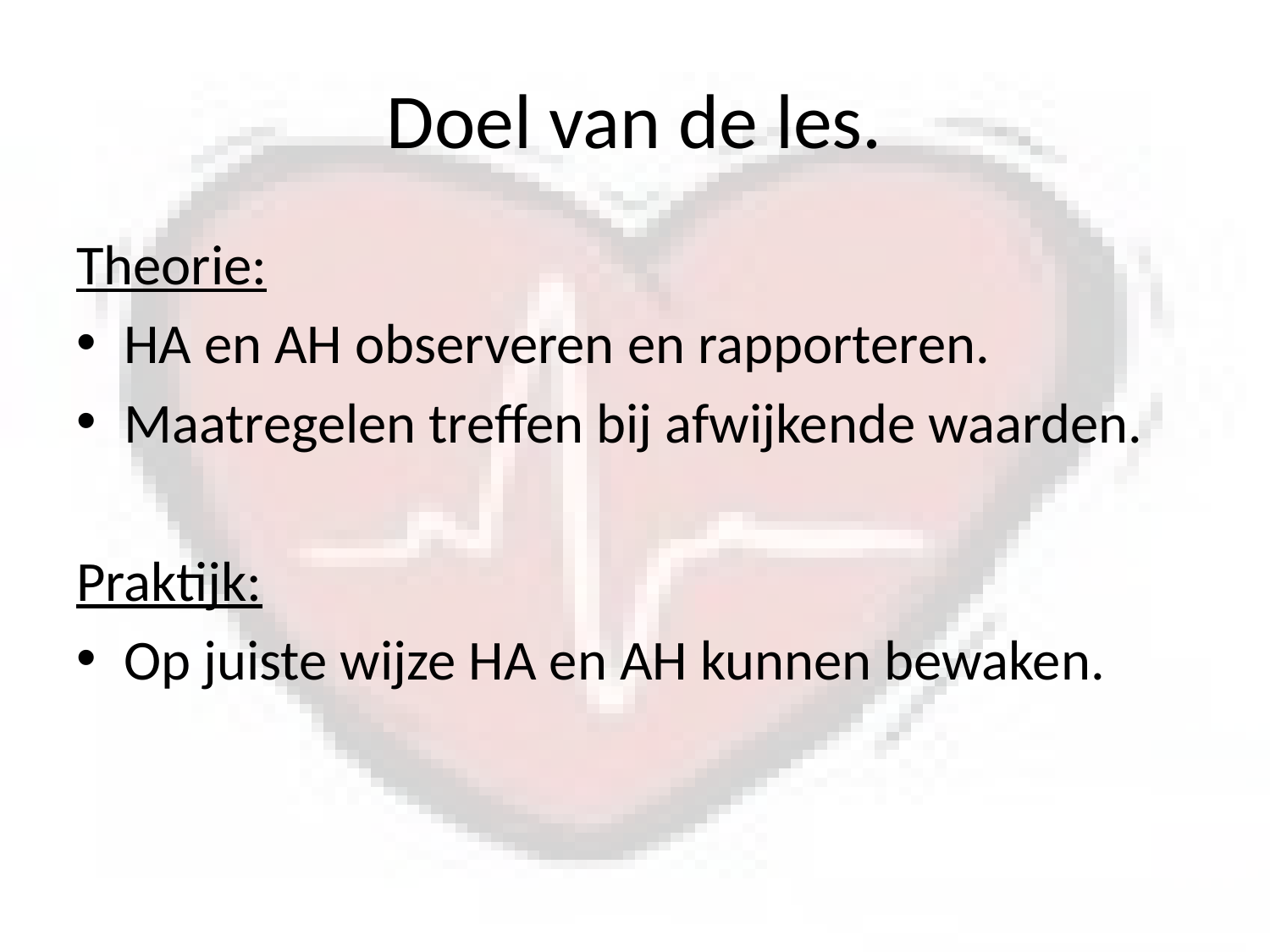

# Doel van de les.
Theorie:
HA en AH observeren en rapporteren.
Maatregelen treffen bij afwijkende waarden.

Praktijk:
Op juiste wijze HA en AH kunnen bewaken.